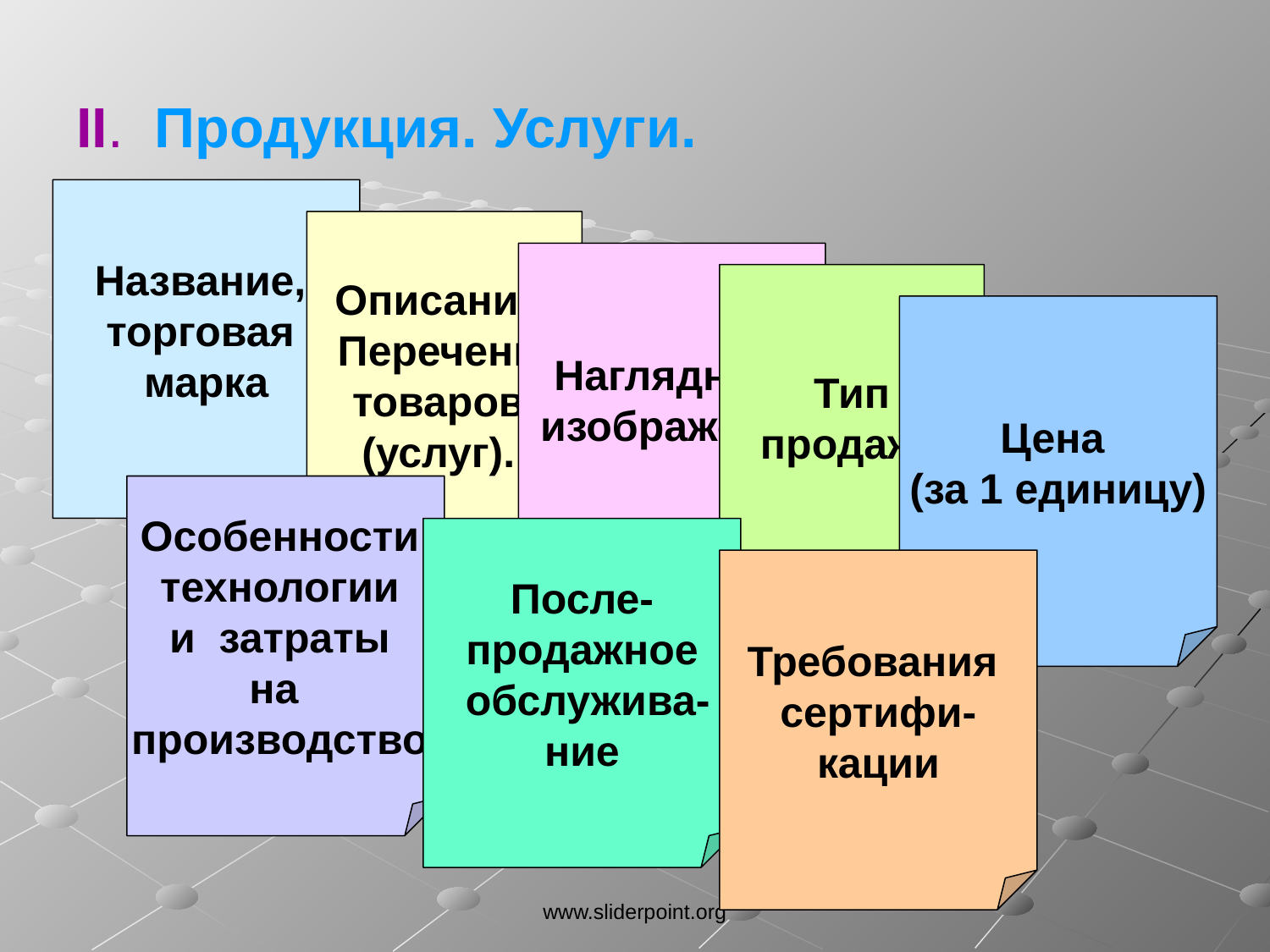

#
II.  Продукция. Услуги.
Название,
торговая
марка
Описание.
Перечень
товаров
(услуг).
Наглядное
 изображение
Тип
 продажи
Цена
(за 1 единицу)
Особенности
 технологии
и  затраты
на
производство
После-
продажное
 обслужива-
ние
Требования
сертифи-
кации
www.sliderpoint.org